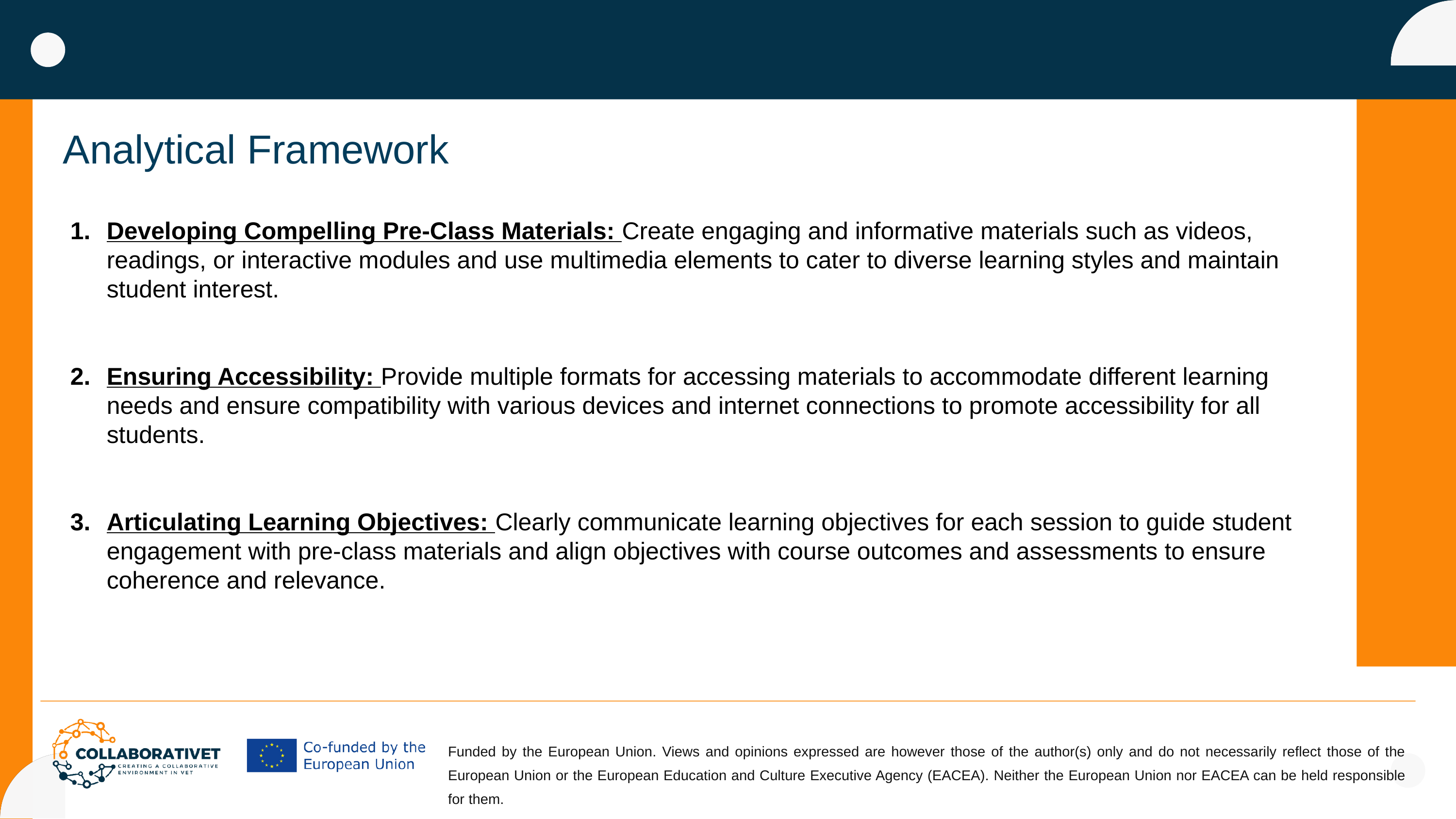

Analytical Framework

Developing Compelling Pre-Class Materials: Create engaging and informative materials such as videos, readings, or interactive modules and use multimedia elements to cater to diverse learning styles and maintain student interest.

Ensuring Accessibility: Provide multiple formats for accessing materials to accommodate different learning needs and ensure compatibility with various devices and internet connections to promote accessibility for all students.

Articulating Learning Objectives: Clearly communicate learning objectives for each session to guide student engagement with pre-class materials and align objectives with course outcomes and assessments to ensure coherence and relevance.

Funded by the European Union. Views and opinions expressed are however those of the author(s) only and do not necessarily reflect those of the European Union or the European Education and Culture Executive Agency (EACEA). Neither the European Union nor EACEA can be held responsible for them.